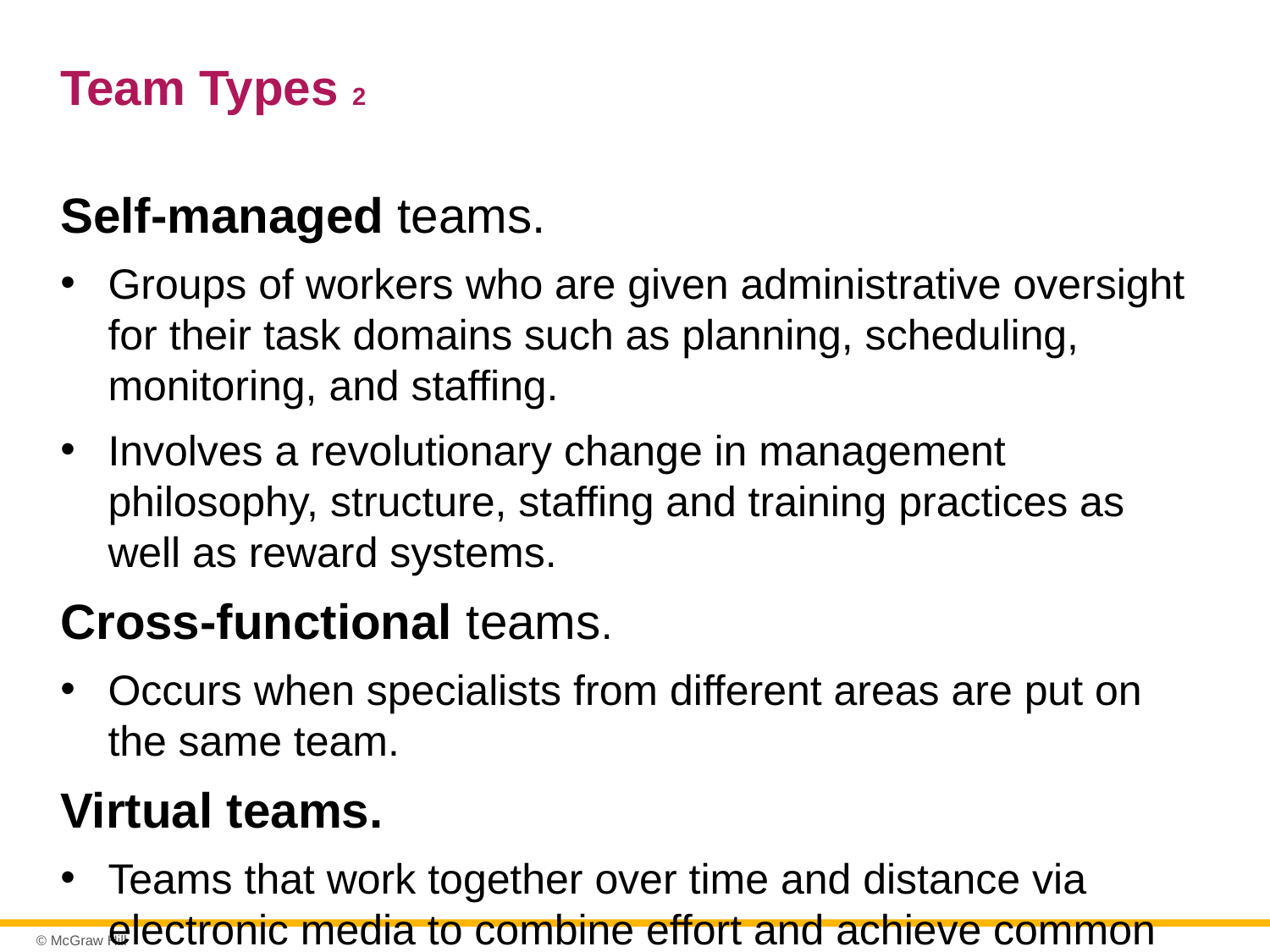

# Team Types 2
Self-managed teams.
Groups of workers who are given administrative oversight for their task domains such as planning, scheduling, monitoring, and staffing.
Involves a revolutionary change in management philosophy, structure, staffing and training practices as well as reward systems.
Cross-functional teams.
Occurs when specialists from different areas are put on the same team.
Virtual teams.
Teams that work together over time and distance via electronic media to combine effort and achieve common goals.